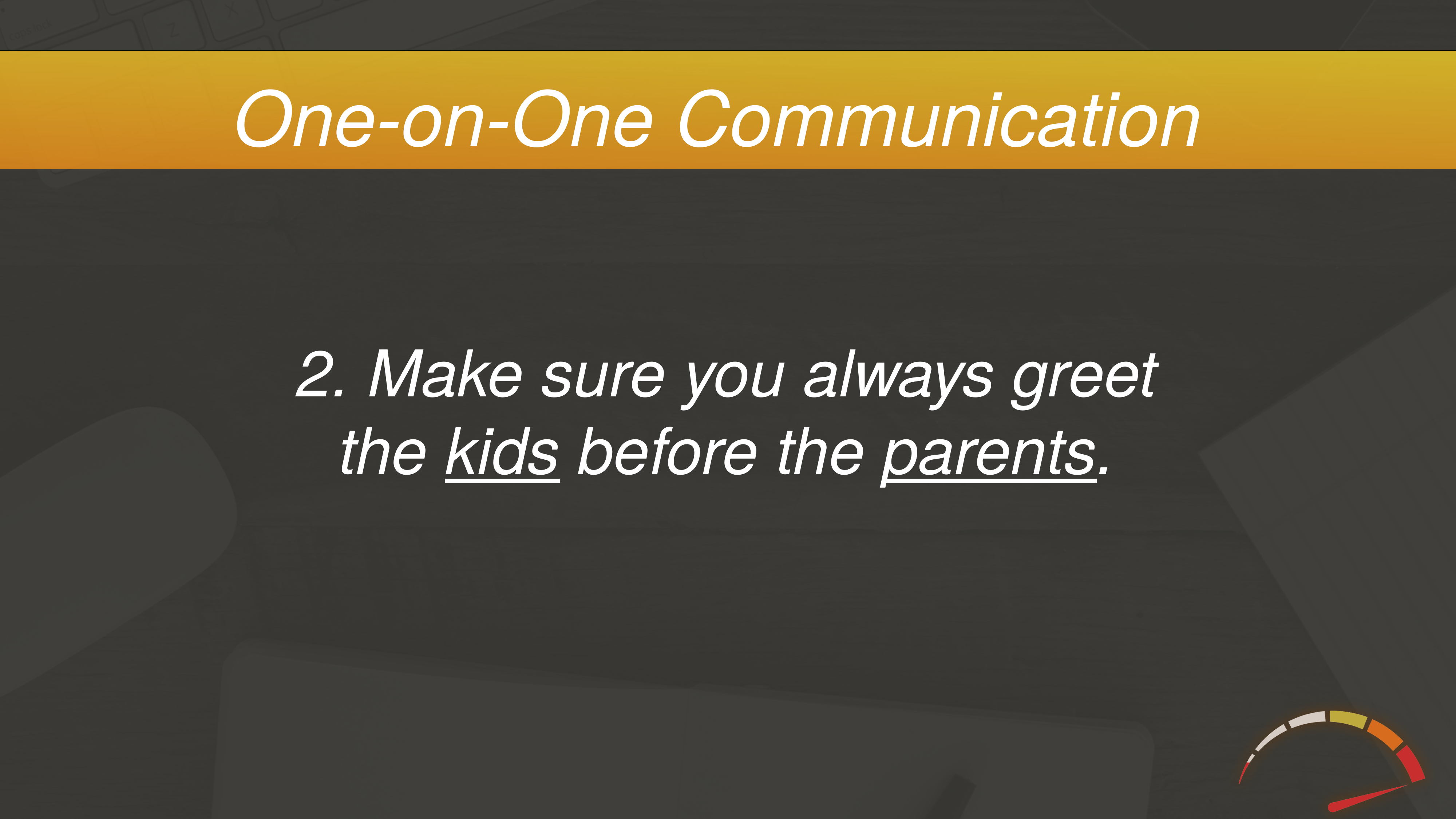

One-on-One Communication
2. Make sure you always greet the kids before the parents.